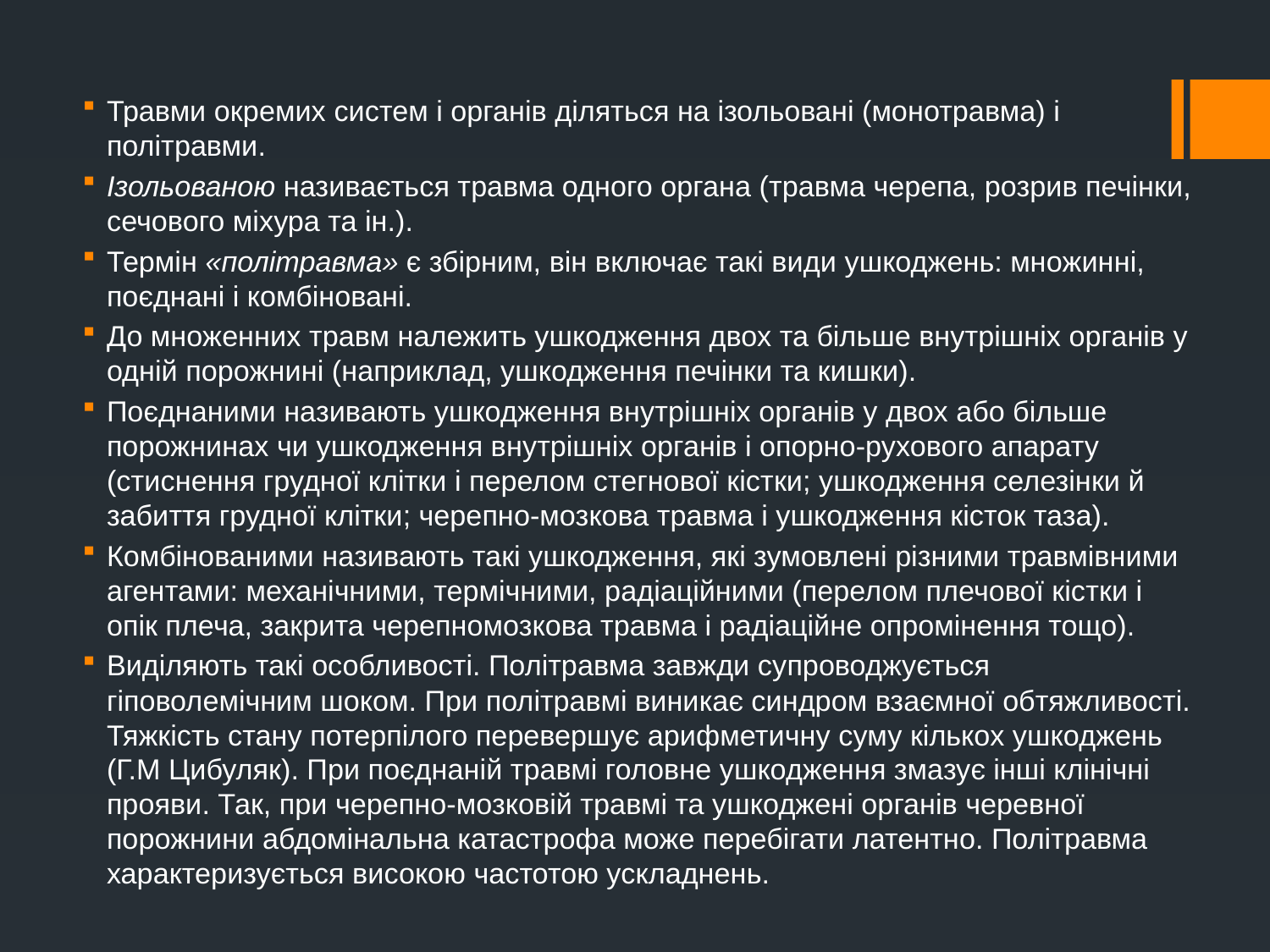

#
Травми окремих систем і органів діляться на ізольовані (монотравма) і політравми.
Ізольованою називається травма одного органа (травма черепа, розрив печінки, сечового міхура та ін.).
Термін «політравма» є збірним, він включає такі види ушкоджень: множинні, поєднані і комбіновані.
До множенних травм належить ушкодження двох та більше внутрішніх органів у одній порожнині (наприклад, ушкодження печінки та кишки).
Поєднаними називають ушкодження внутрішніх органів у двох або більше порожнинах чи ушкодження внутрішніх органів і опорно-рухового апарату (стиснення грудної клітки і перелом стегнової кістки; ушкодження селезінки й забиття грудної клітки; черепно-мозкова травма і ушкодження кісток таза).
Комбінованими називають такі ушкодження, які зумовлені різними травмівними агентами: механічними, термічними, радіаційними (перелом плечової кістки і опік плеча, закрита черепномозкова травма і радіаційне опромінення тощо).
Виділяють такі особливості. Політравма завжди супроводжується гіповолемічним шоком. При політравмі виникає синдром взаємної обтяжливості. Тяжкість стану потерпілого перевершує арифметичну суму кількох ушкоджень (Г.М Цибуляк). При поєднаній травмі головне ушкодження змазує інші клінічні прояви. Так, при черепно-мозковій травмі та ушкоджені органів черевної порожнини абдомінальна катастрофа може перебігати латентно. Політравма характеризується високою частотою ускладнень.